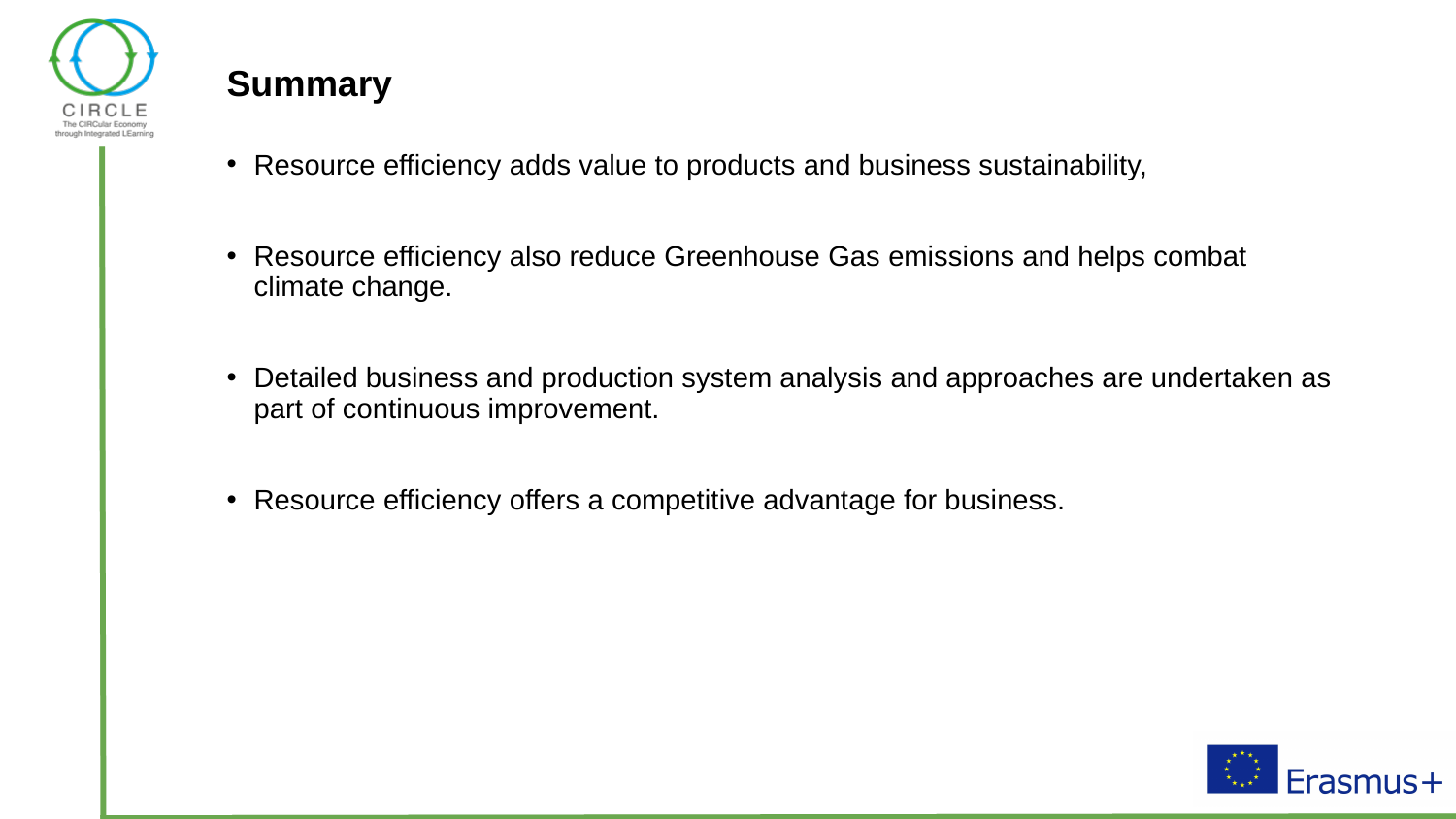

# Summary
Resource efficiency adds value to products and business sustainability,

Resource efficiency also reduce Greenhouse Gas emissions and helps combat climate change.

Detailed business and production system analysis and approaches are undertaken as part of continuous improvement.

Resource efficiency offers a competitive advantage for business.